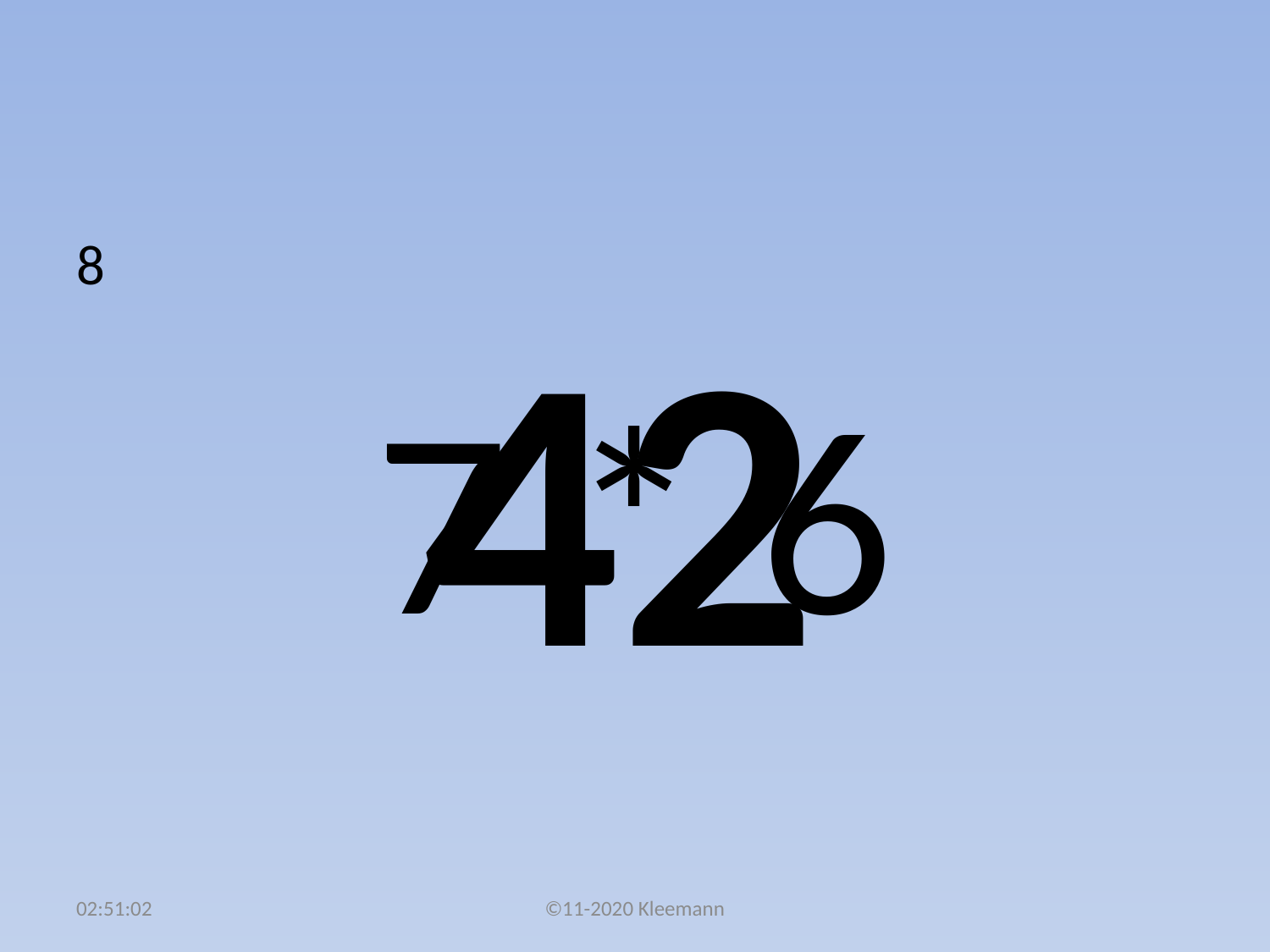

#
8
7 * 6
42
02:51:02
©11-2020 Kleemann